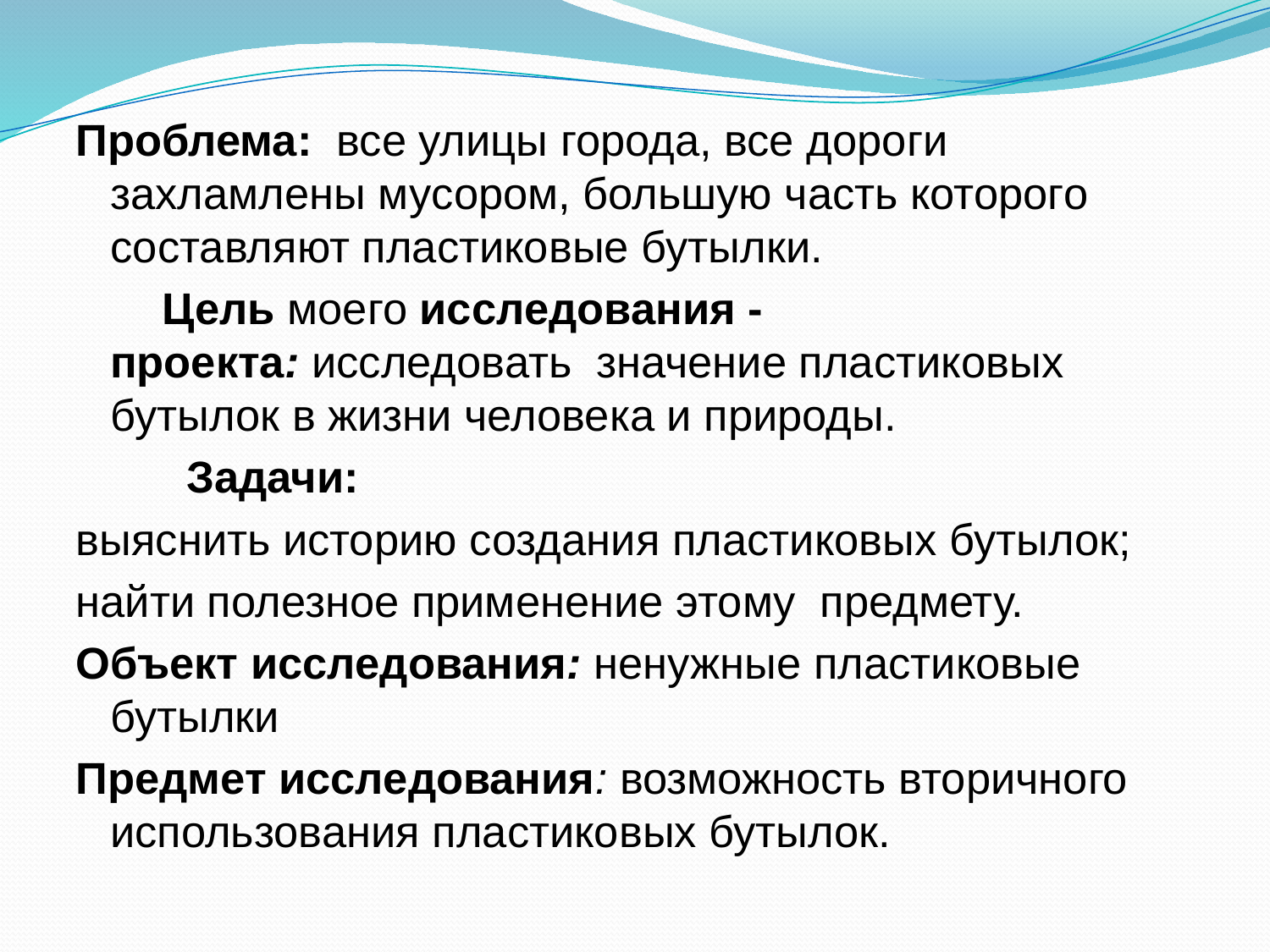

#
Проблема:  все улицы города, все дороги захламлены мусором, большую часть которого составляют пластиковые бутылки.
       Цель моего исследования -проекта: исследовать  значение пластиковых бутылок в жизни человека и природы.
         Задачи:
выяснить историю создания пластиковых бутылок;
найти полезное применение этому  предмету.
Объект исследования: ненужные пластиковые бутылки
Предмет исследования: возможность вторичного использования пластиковых бутылок.